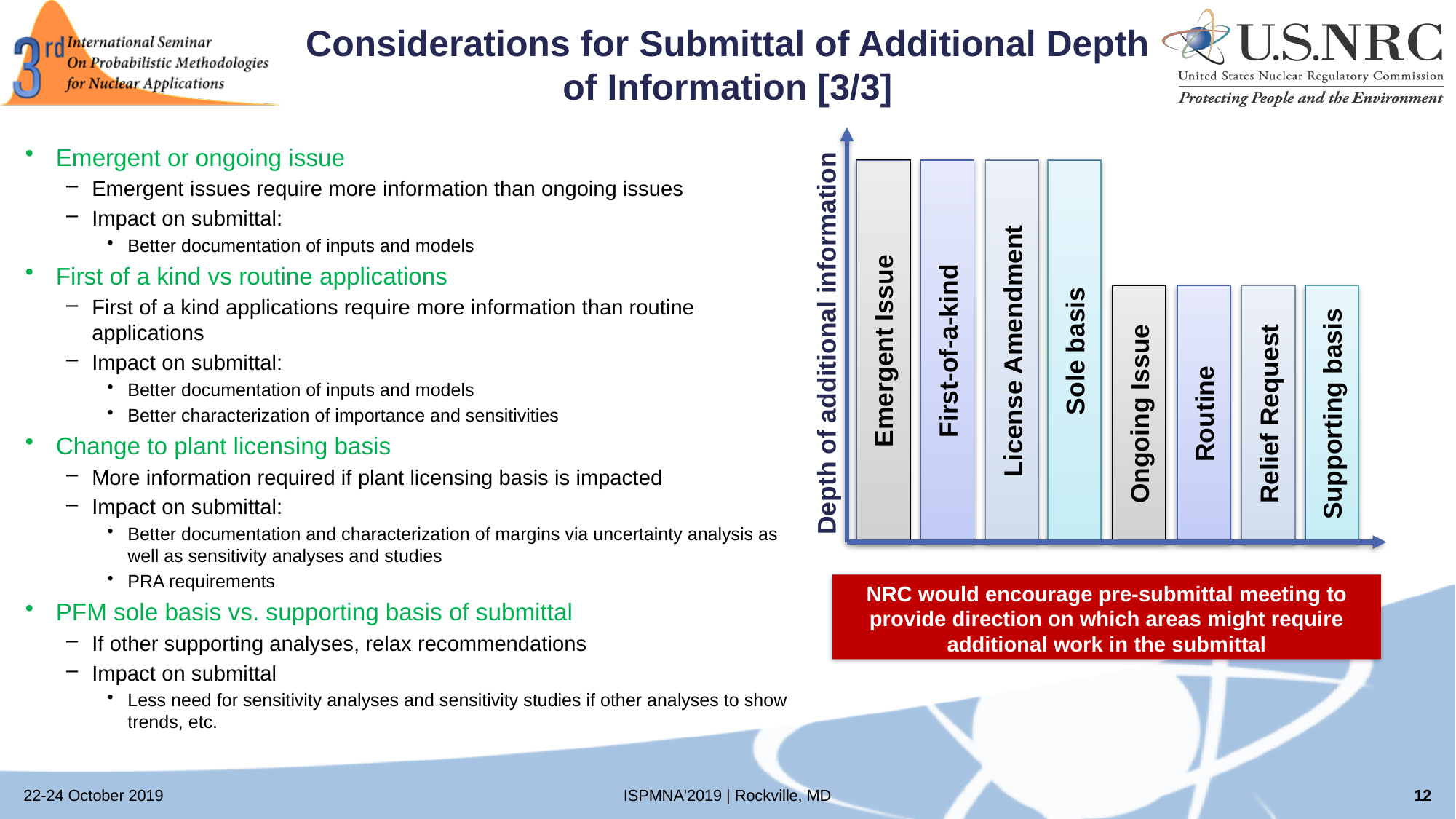

# Considerations for Submittal of Additional Depth of Information [3/3]
Emergent or ongoing issue
Emergent issues require more information than ongoing issues
Impact on submittal:
Better documentation of inputs and models
First of a kind vs routine applications
First of a kind applications require more information than routine applications
Impact on submittal:
Better documentation of inputs and models
Better characterization of importance and sensitivities
Change to plant licensing basis
More information required if plant licensing basis is impacted
Impact on submittal:
Better documentation and characterization of margins via uncertainty analysis as well as sensitivity analyses and studies
PRA requirements
PFM sole basis vs. supporting basis of submittal
If other supporting analyses, relax recommendations
Impact on submittal
Less need for sensitivity analyses and sensitivity studies if other analyses to show trends, etc.

Emergent Issue
First-of-a-kind
License Amendment
Sole basis
Ongoing Issue
Routine
Relief Request
Supporting basis
Depth of additional information
NRC would encourage pre-submittal meeting to provide direction on which areas might require additional work in the submittal
22-24 October 2019
ISPMNA'2019 | Rockville, MD
12